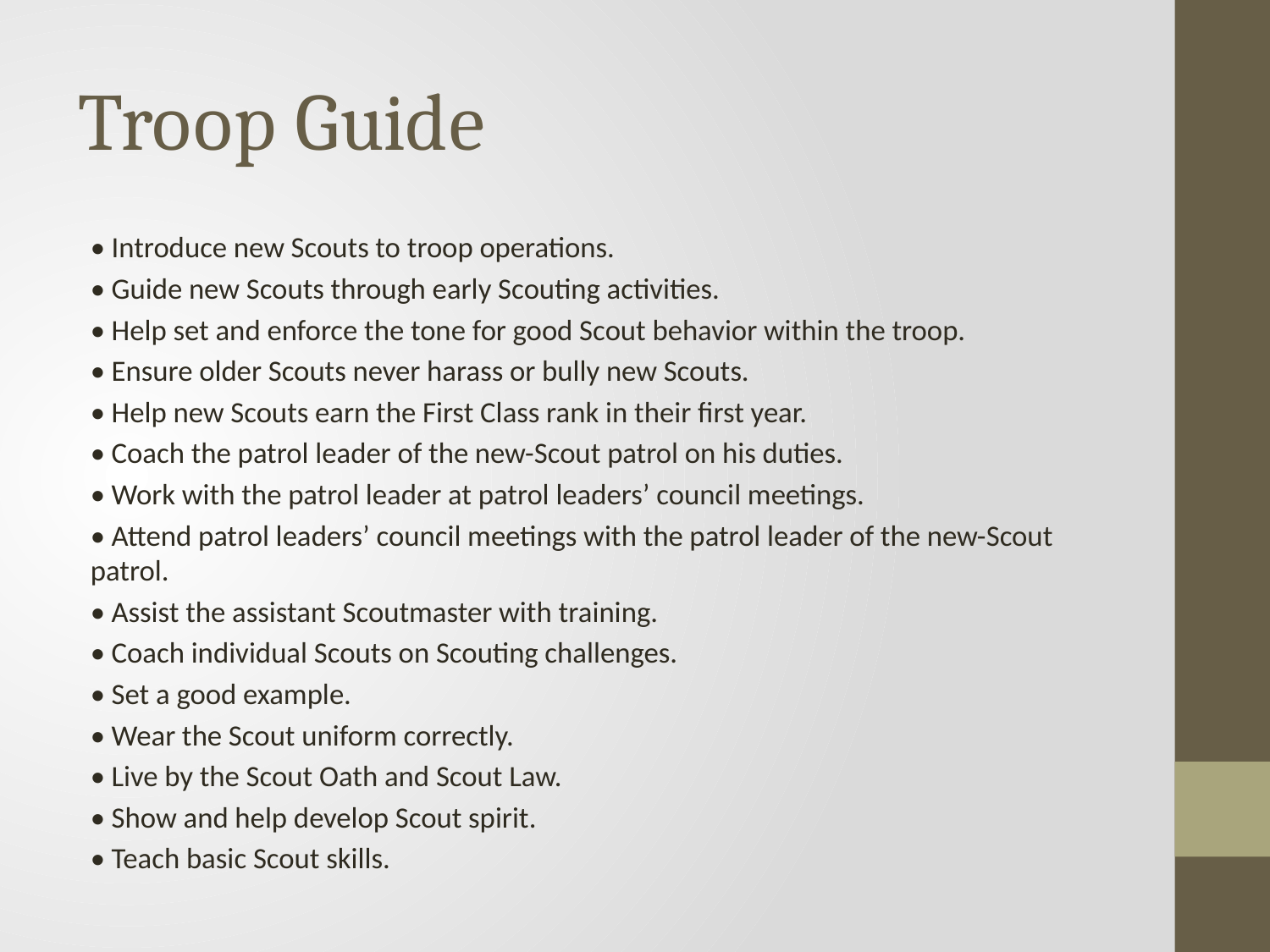

# Troop Guide
• Introduce new Scouts to troop operations.
• Guide new Scouts through early Scouting activities.
• Help set and enforce the tone for good Scout behavior within the troop.
• Ensure older Scouts never harass or bully new Scouts.
• Help new Scouts earn the First Class rank in their first year.
• Coach the patrol leader of the new-Scout patrol on his duties.
• Work with the patrol leader at patrol leaders’ council meetings.
• Attend patrol leaders’ council meetings with the patrol leader of the new-Scout patrol.
• Assist the assistant Scoutmaster with training.
• Coach individual Scouts on Scouting challenges.
• Set a good example.
• Wear the Scout uniform correctly.
• Live by the Scout Oath and Scout Law.
• Show and help develop Scout spirit.
• Teach basic Scout skills.